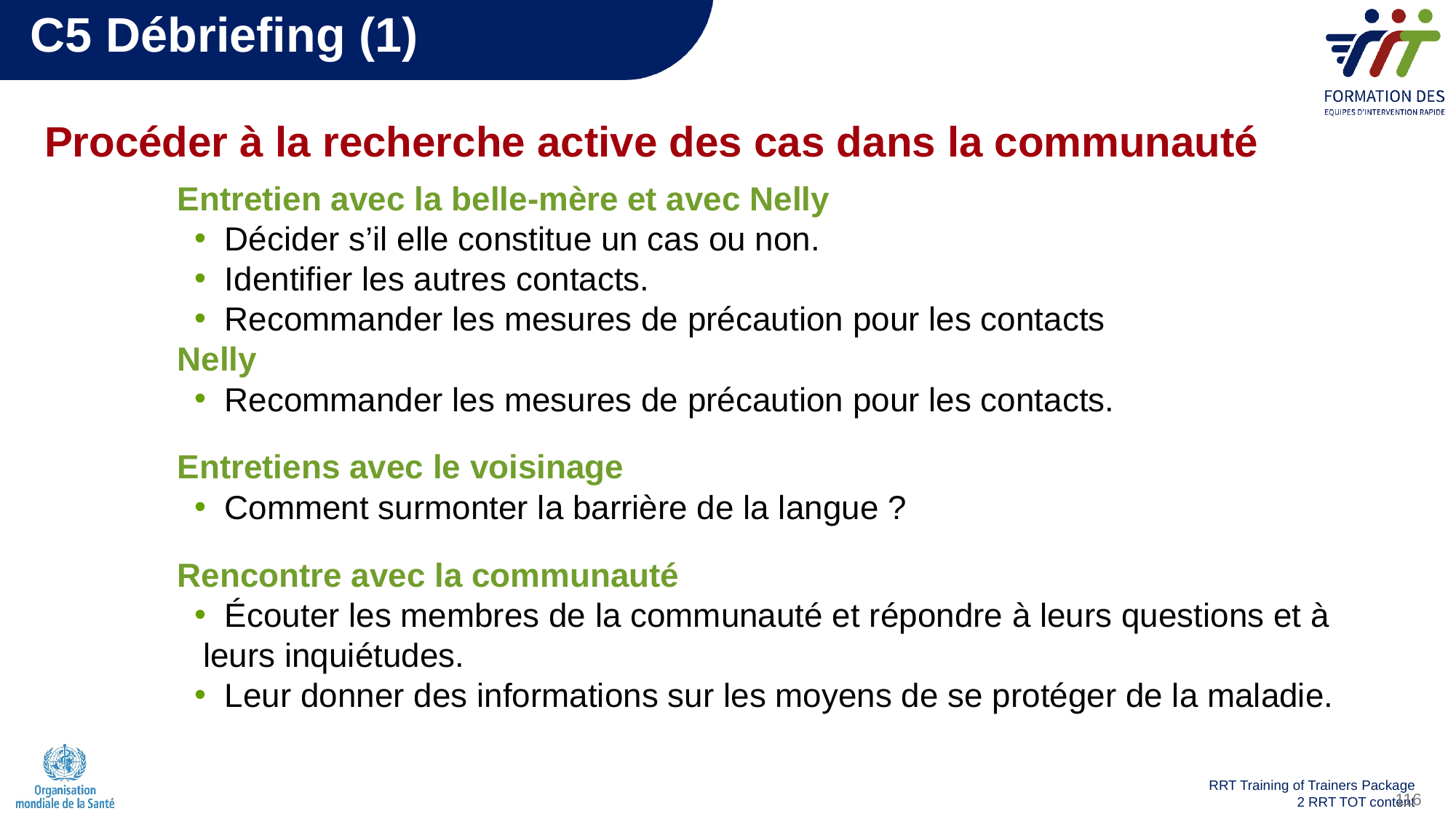

# C5 Débriefing (1)
Procéder à la recherche active des cas dans la communauté
Entretien avec la belle-mère et avec Nelly
  Décider s’il elle constitue un cas ou non.
  Identifier les autres contacts.
  Recommander les mesures de précaution pour les contacts
Nelly
  Recommander les mesures de précaution pour les contacts.

Entretiens avec le voisinage
  Comment surmonter la barrière de la langue ?

Rencontre avec la communauté
  Écouter les membres de la communauté et répondre à leurs questions et à leurs inquiétudes.
  Leur donner des informations sur les moyens de se protéger de la maladie.